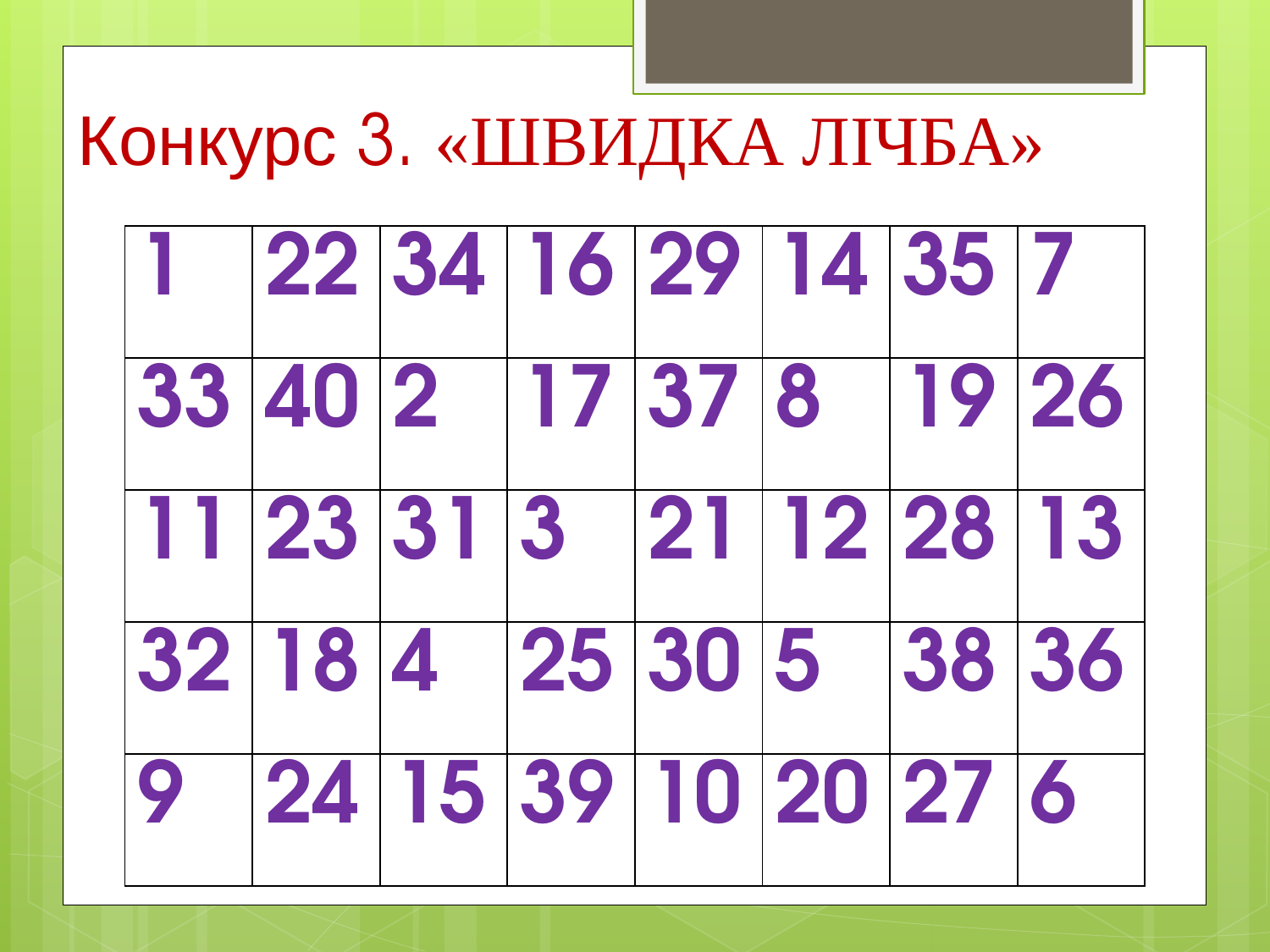

# Конкурс 3. «ШВИДКА ЛІЧБА»
| 1 | 22 | 34 | 16 | 29 | 14 | 35 | 7 |
| --- | --- | --- | --- | --- | --- | --- | --- |
| 33 | 40 | 2 | 17 | 37 | 8 | 19 | 26 |
| 11 | 23 | 31 | 3 | 21 | 12 | 28 | 13 |
| 32 | 18 | 4 | 25 | 30 | 5 | 38 | 36 |
| 9 | 24 | 15 | 39 | 10 | 20 | 27 | 6 |